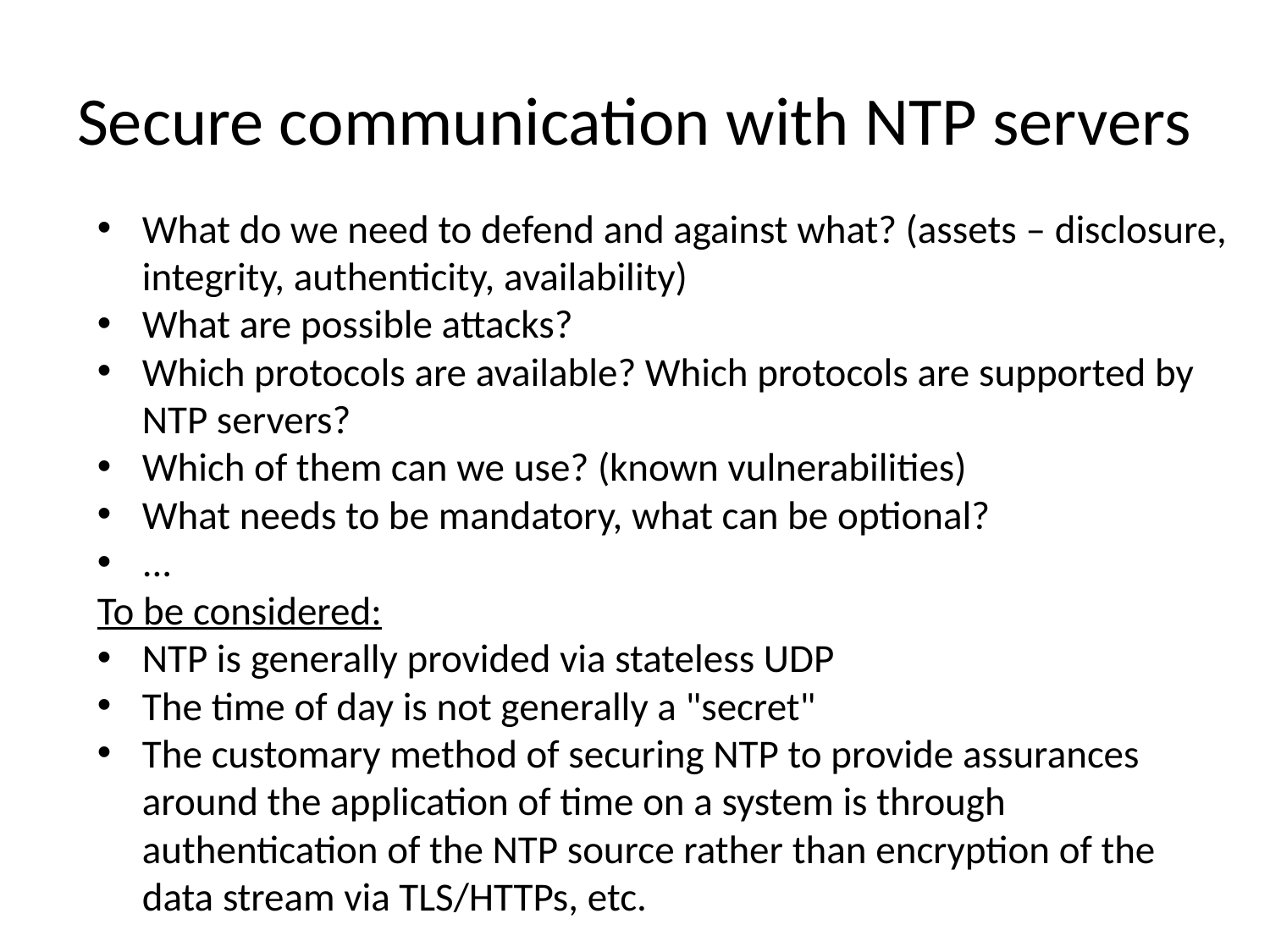

# Secure communication with NTP servers
What do we need to defend and against what? (assets – disclosure, integrity, authenticity, availability)
What are possible attacks?
Which protocols are available? Which protocols are supported by NTP servers?
Which of them can we use? (known vulnerabilities)
What needs to be mandatory, what can be optional?
...
To be considered:
NTP is generally provided via stateless UDP
The time of day is not generally a "secret"
The customary method of securing NTP to provide assurances around the application of time on a system is through authentication of the NTP source rather than encryption of the data stream via TLS/HTTPs, etc.